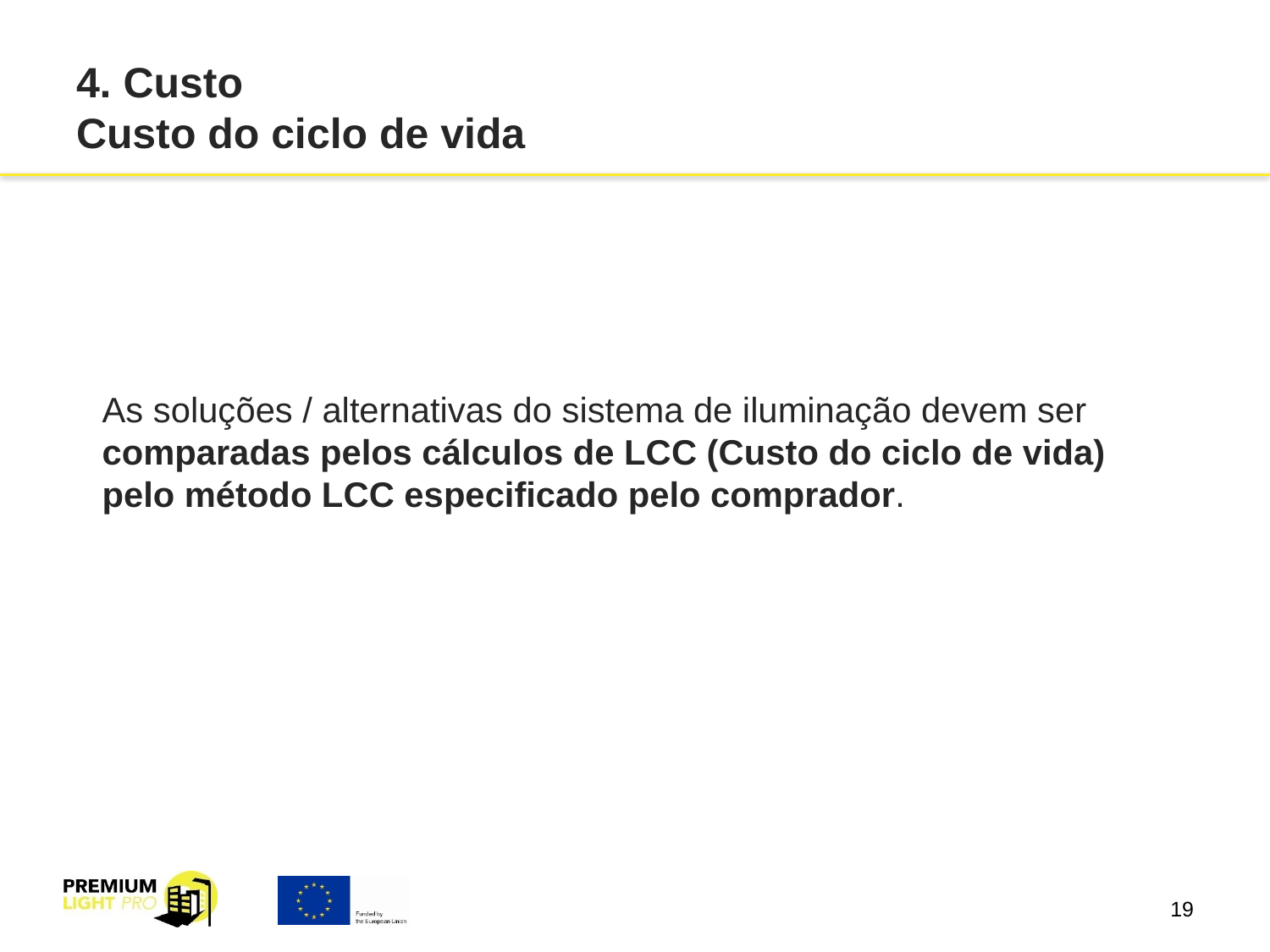

# 4. Custo Custo do ciclo de vida
As soluções / alternativas do sistema de iluminação devem ser comparadas pelos cálculos de LCC (Custo do ciclo de vida) pelo método LCC especificado pelo comprador.